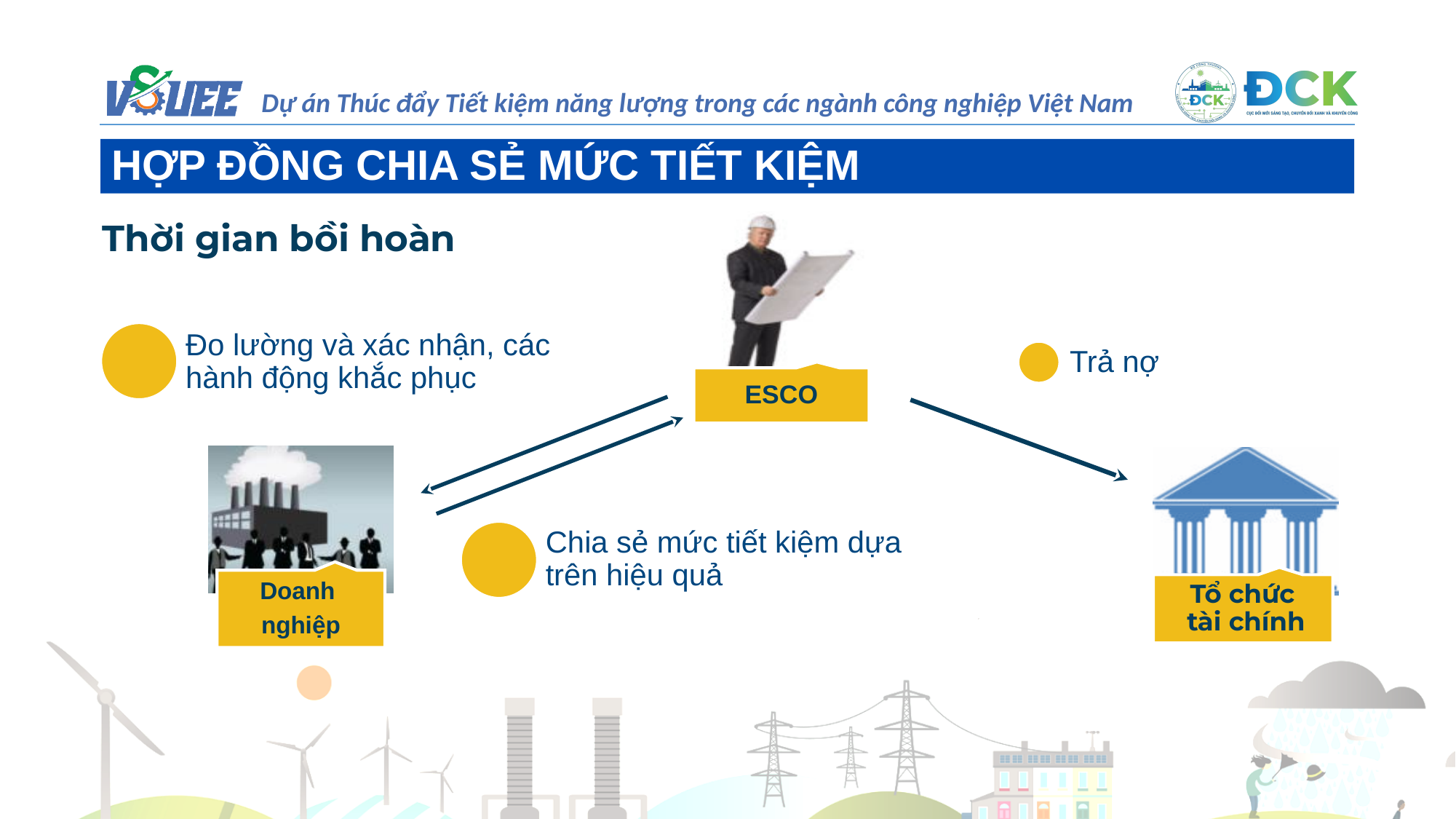

HỢP ĐỒNG CHIA SẺ MỨC TIẾT KIỆM

Thời gian bồi hoàn

Đo lường và xác nhận, các hành động khắc phục
Trả nợ

ESCO

Chia sẻ mức tiết kiệm dựa trên hiệu quả

Doanh
nghiệp
Tổ chức
tài chính